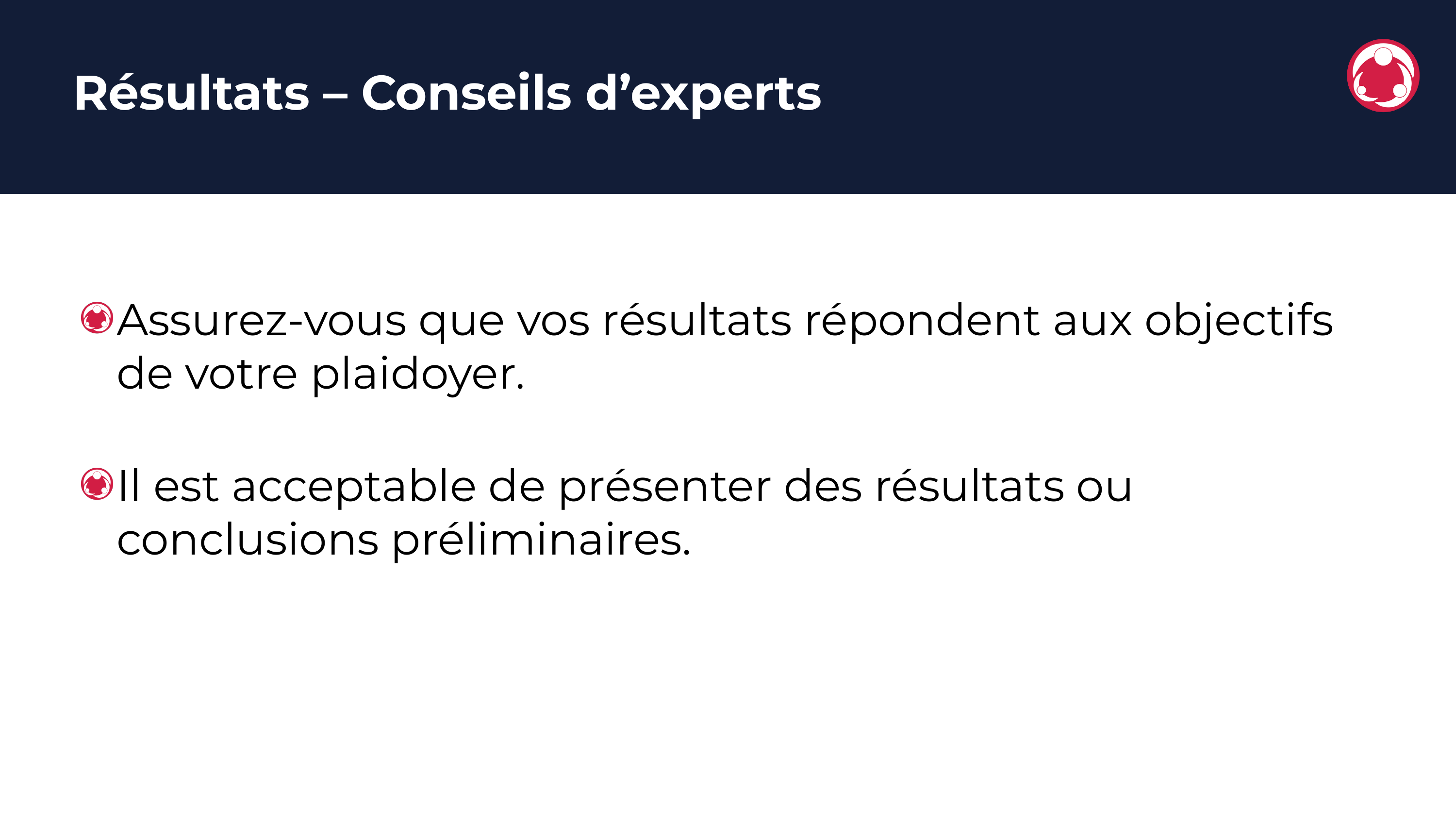

Résultats – Conseils d’experts
Assurez-vous que vos résultats répondent aux objectifs de votre plaidoyer.
Il est acceptable de présenter des résultats ou conclusions préliminaires.